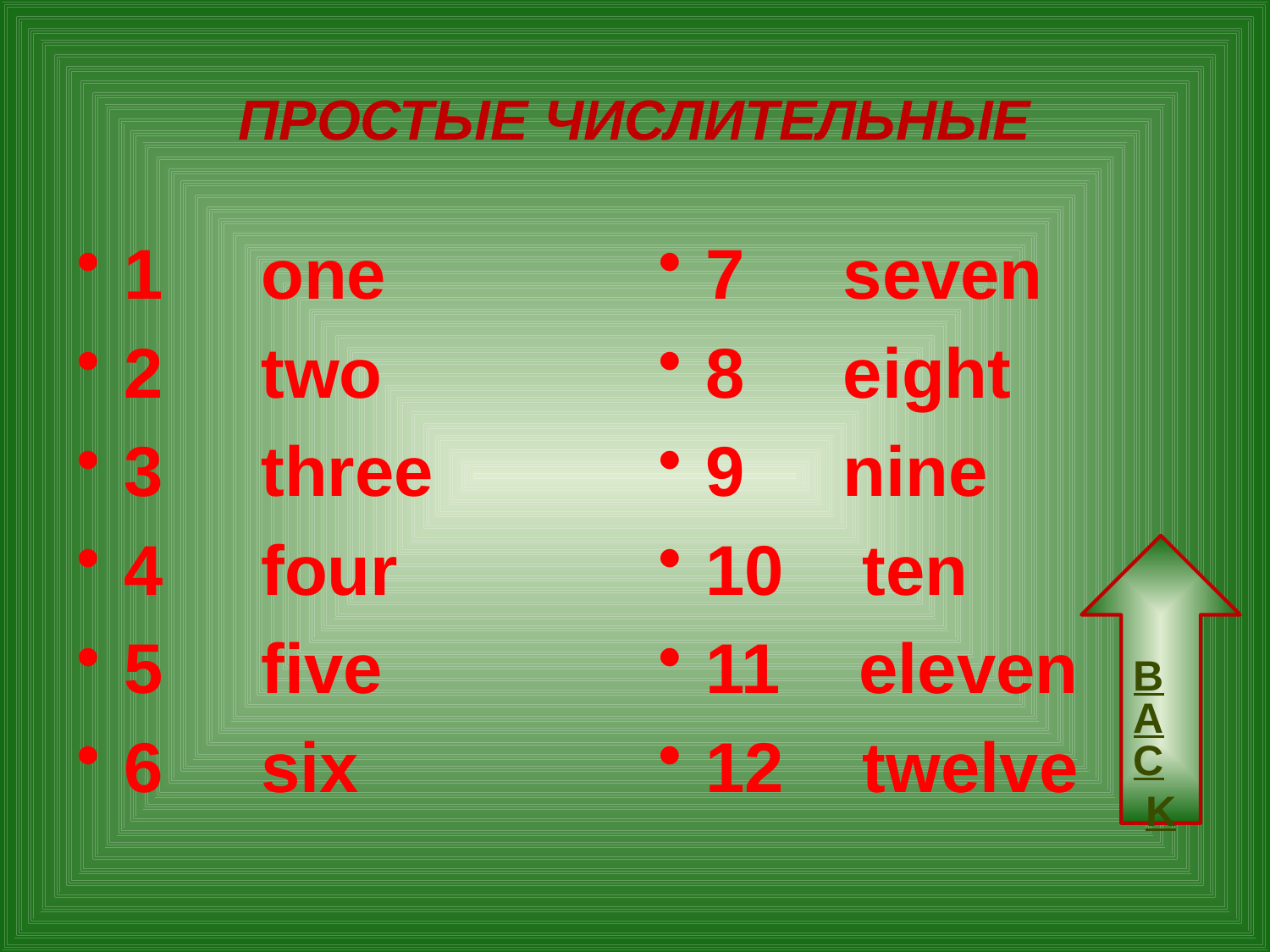

# ПРОСТЫЕ ЧИСЛИТЕЛЬНЫЕ
1     one
2     two
3     three
4     four
5     five
6     six

7     seven
8     eight
9     nine
10    ten
11    eleven
12    twelve

ВАСK